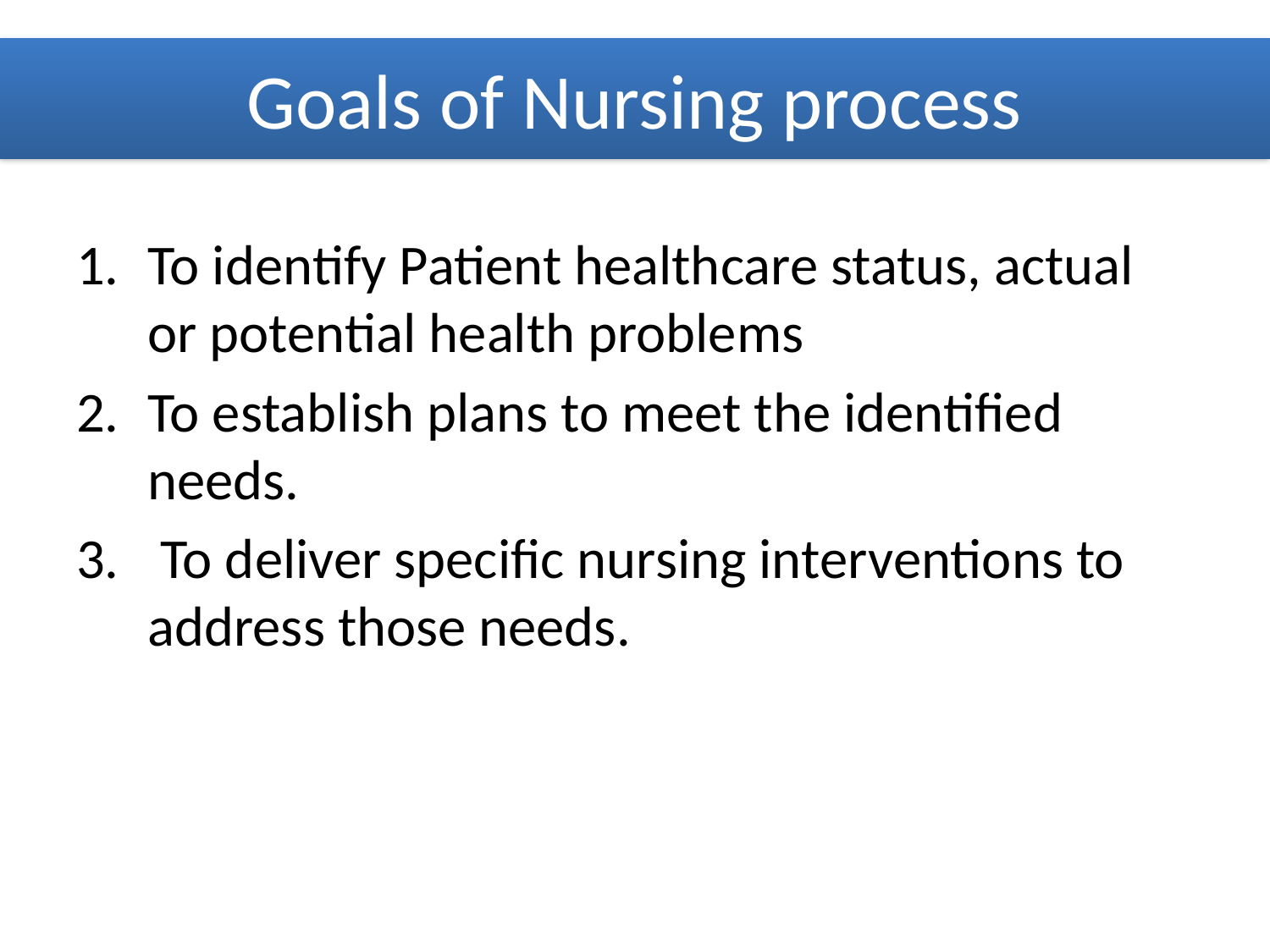

# Goals of Nursing process
To identify Patient healthcare status, actual or potential health problems
To establish plans to meet the identified needs.
 To deliver specific nursing interventions to address those needs.